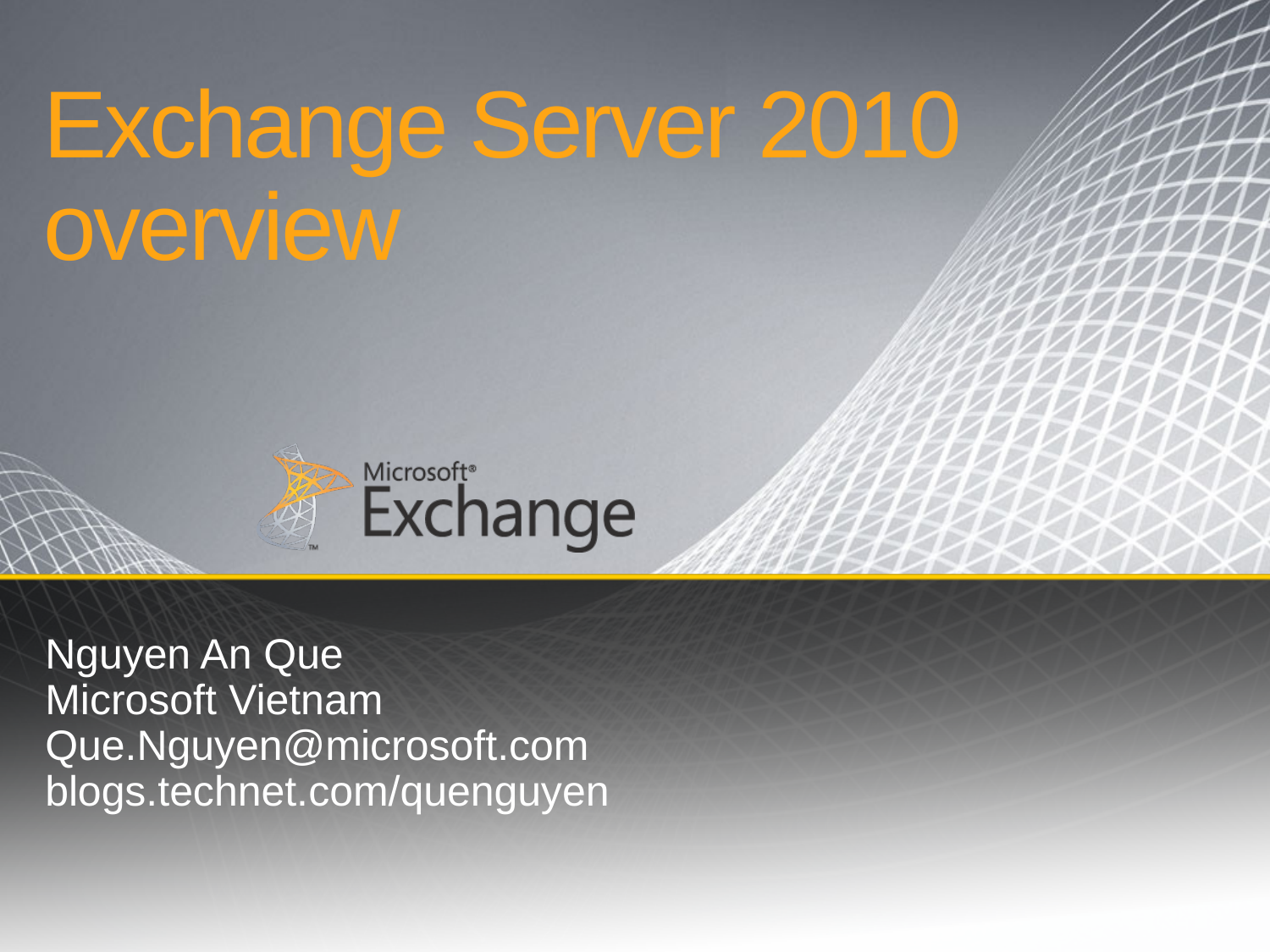

# Exchange Server 2010 overview
Nguyen An Que
Microsoft Vietnam
Que.Nguyen@microsoft.com
blogs.technet.com/quenguyen